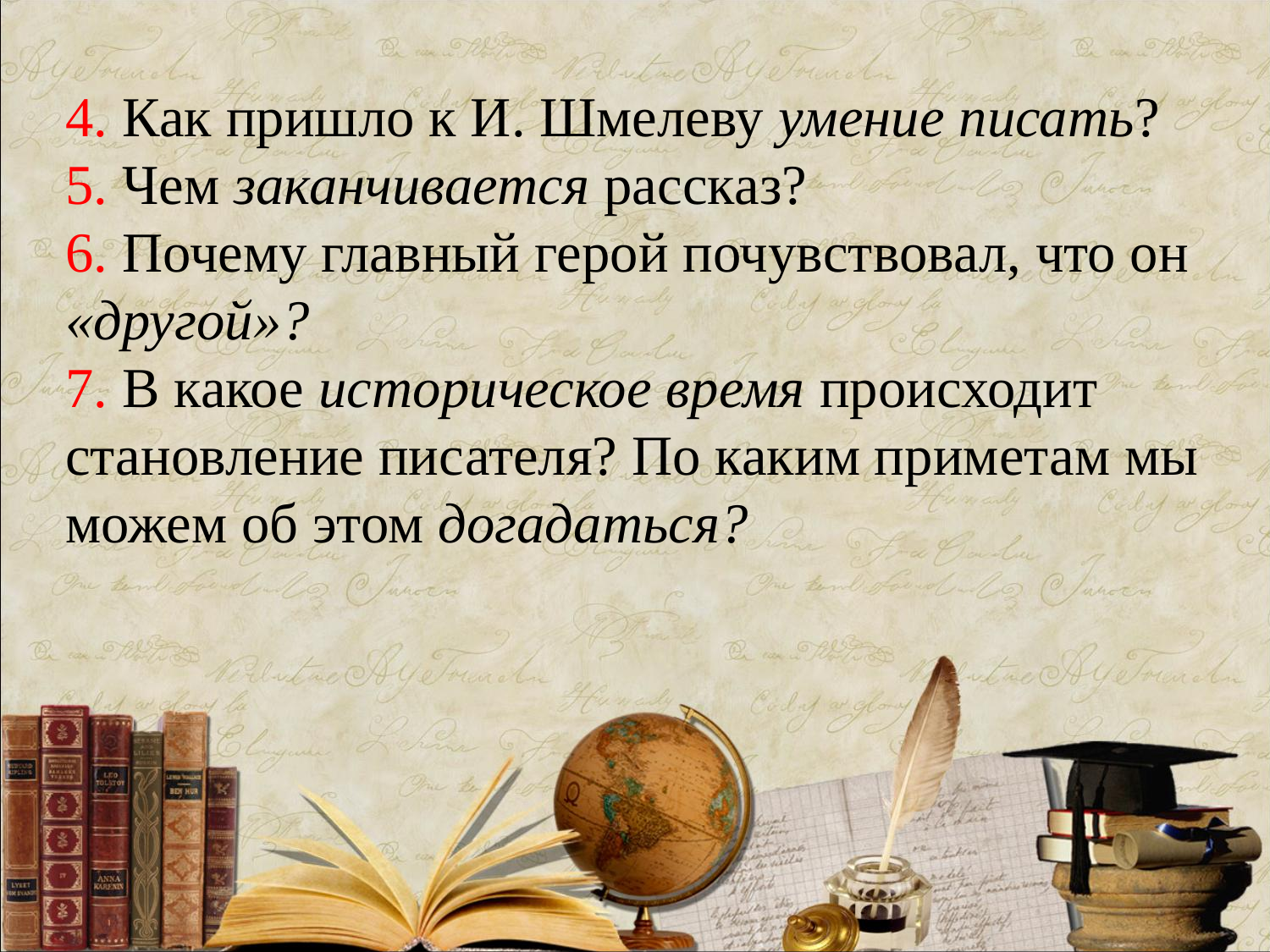

4. Как пришло к И. Шмелеву умение писать?
5. Чем заканчивается рассказ?
6. Почему главный герой почувствовал, что он «другой»?
7. В какое историческое время происходит становление писателя? По каким приметам мы можем об этом догадаться?